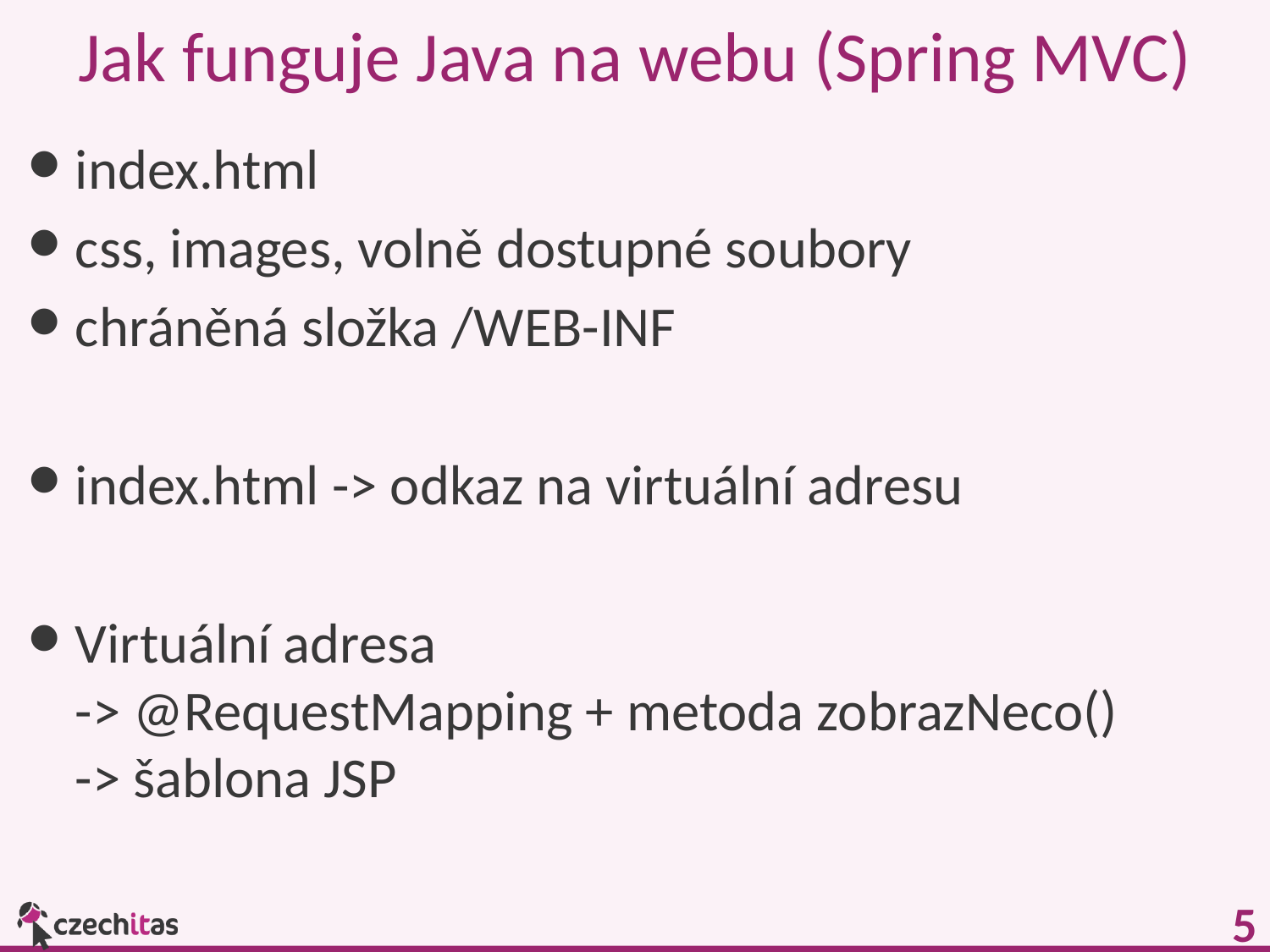

# Jak funguje Java na webu (Spring MVC)
index.html
css, images, volně dostupné soubory
chráněná složka /WEB-INF

index.html -> odkaz na virtuální adresu

Virtuální adresa
-> @RequestMapping + metoda zobrazNeco()
-> šablona JSP

5